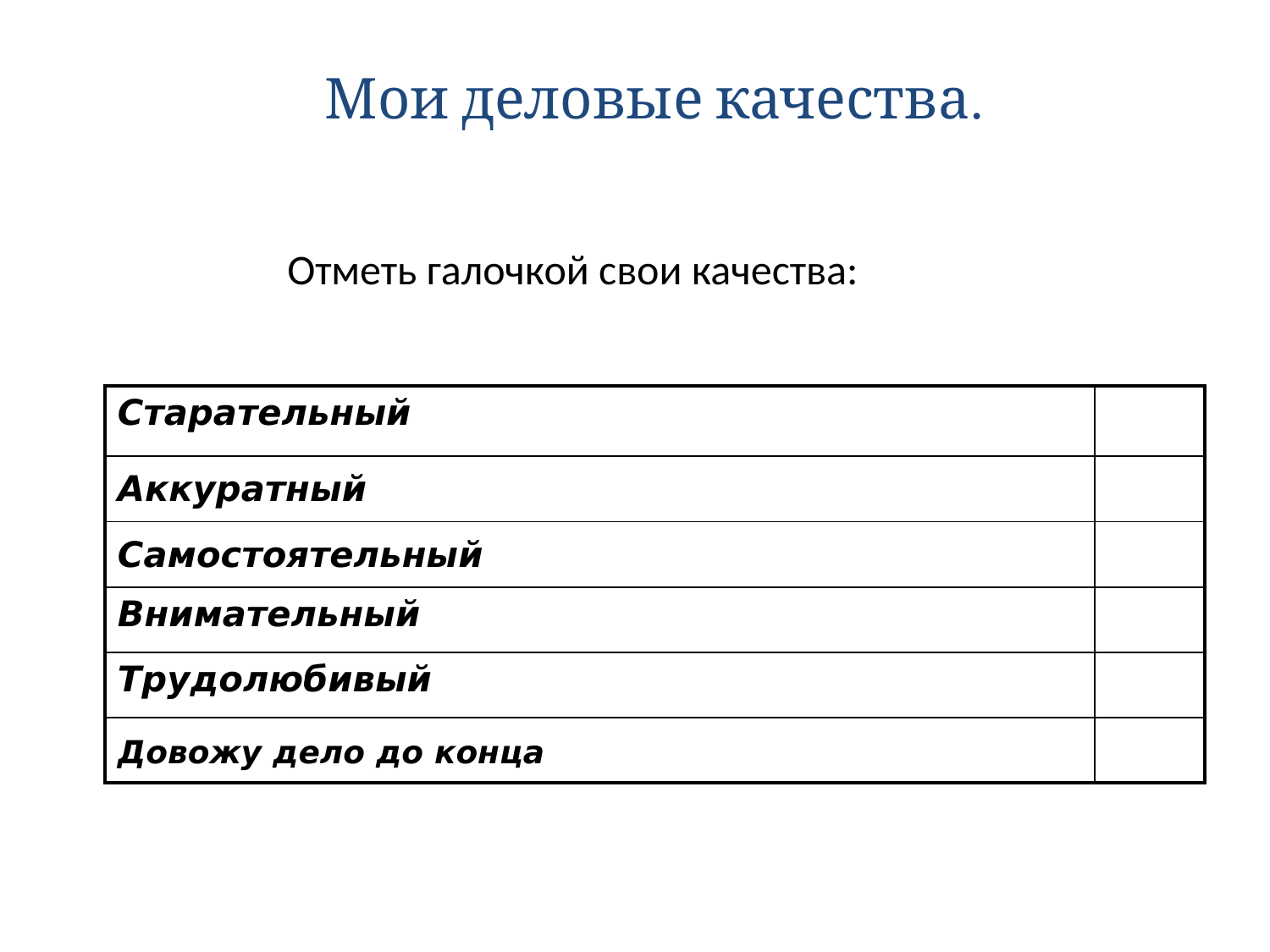

Мои деловые качества.
Отметь галочкой свои качества:
| Старательный |  |
| --- | --- |
| Аккуратный |  |
| Самостоятельный |  |
| Внимательный |  |
| Трудолюбивый |  |
| Довожу дело до конца |  |